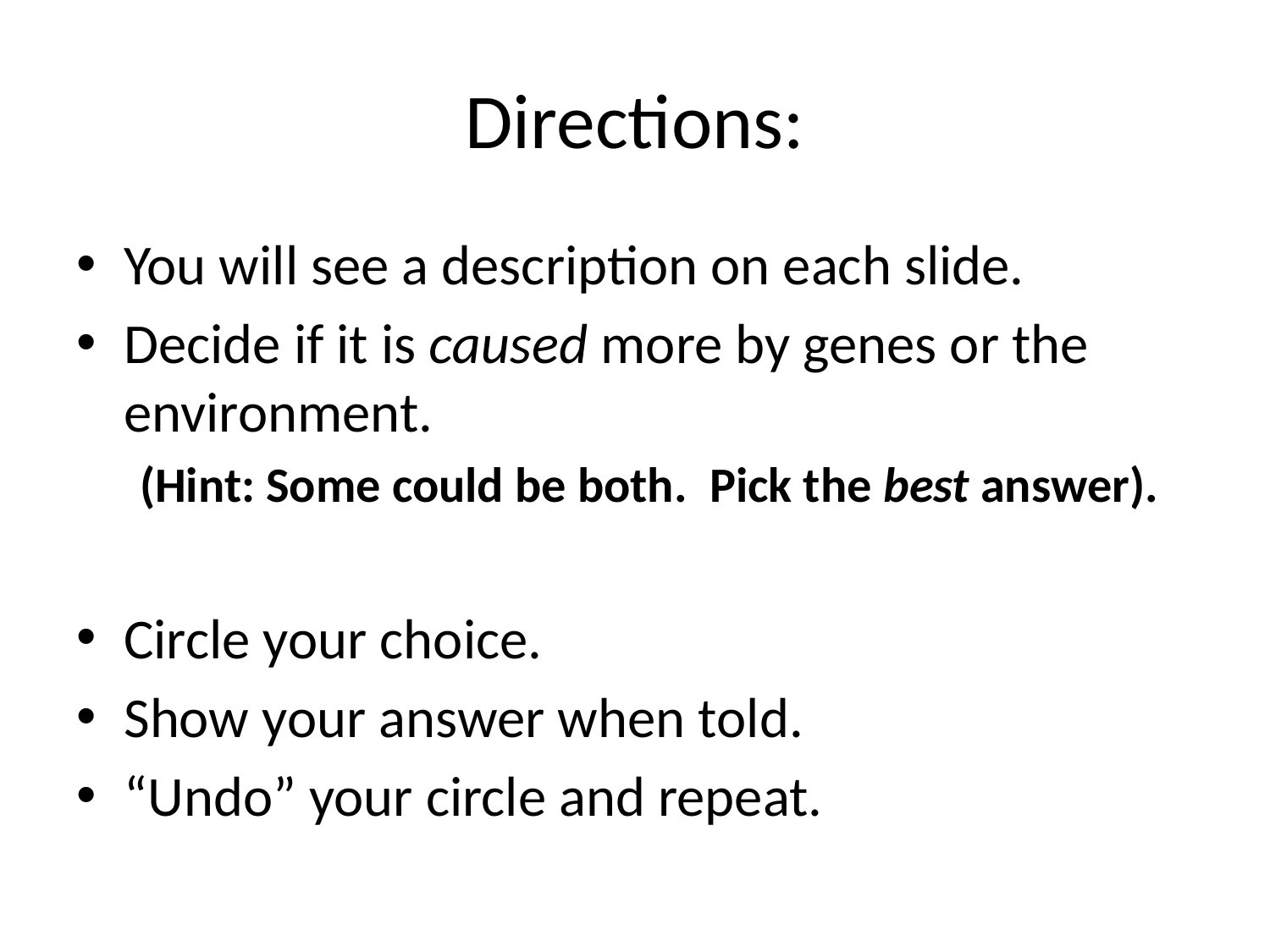

# Directions:
You will see a description on each slide.
Decide if it is caused more by genes or the environment.
(Hint: Some could be both.  Pick the best answer).

Circle your choice.
Show your answer when told.
“Undo” your circle and repeat.